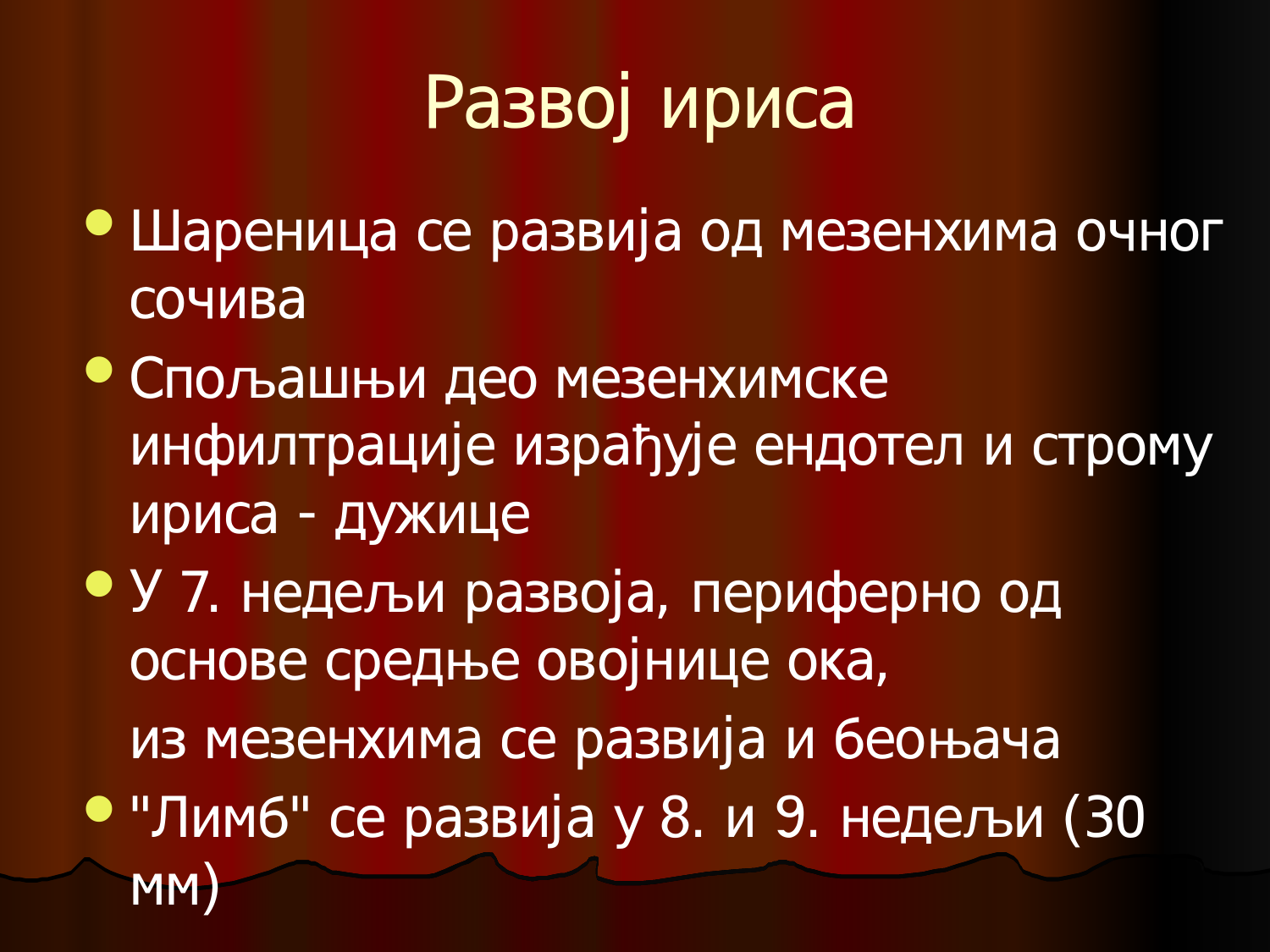

# Развој ириса
Шареница се развија од мезенхима очног сочива
Спољашњи део мезенхимске инфилтрације израђује ендотел и строму ириса - дужице
У 7. недељи развоја, периферно од основе средње овојнице ока,
	из мезенхима се развија и беоњача
"Лимб" се развија у 8. и 9. недељи (30 мм)